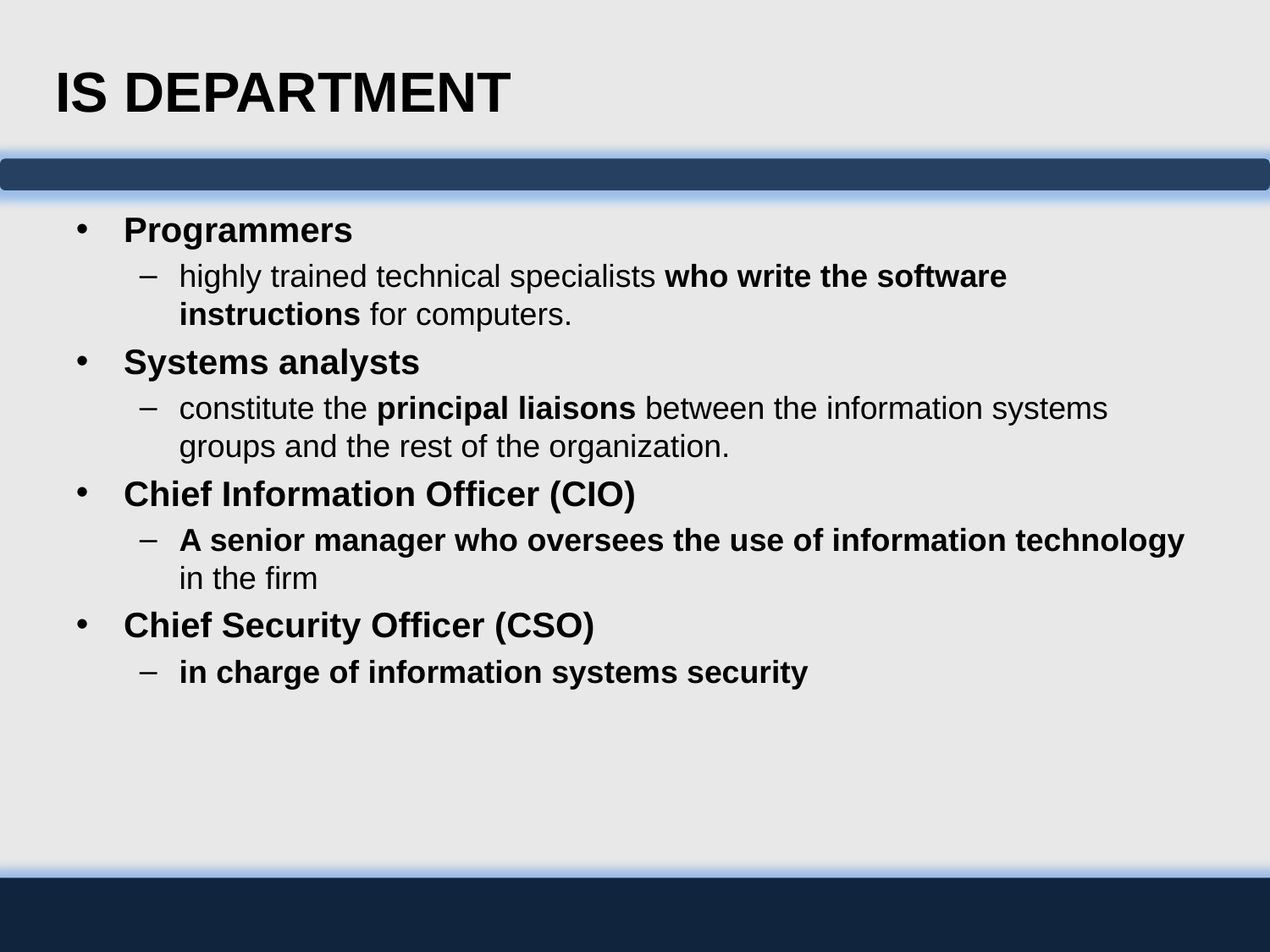

# IS DEPARTMENT
Programmers
highly trained technical specialists who write the software instructions for computers.
Systems analysts
constitute the principal liaisons between the information systems groups and the rest of the organization.
Chief Information Officer (CIO)
A senior manager who oversees the use of information technology in the firm
Chief Security Officer (CSO)
in charge of information systems security